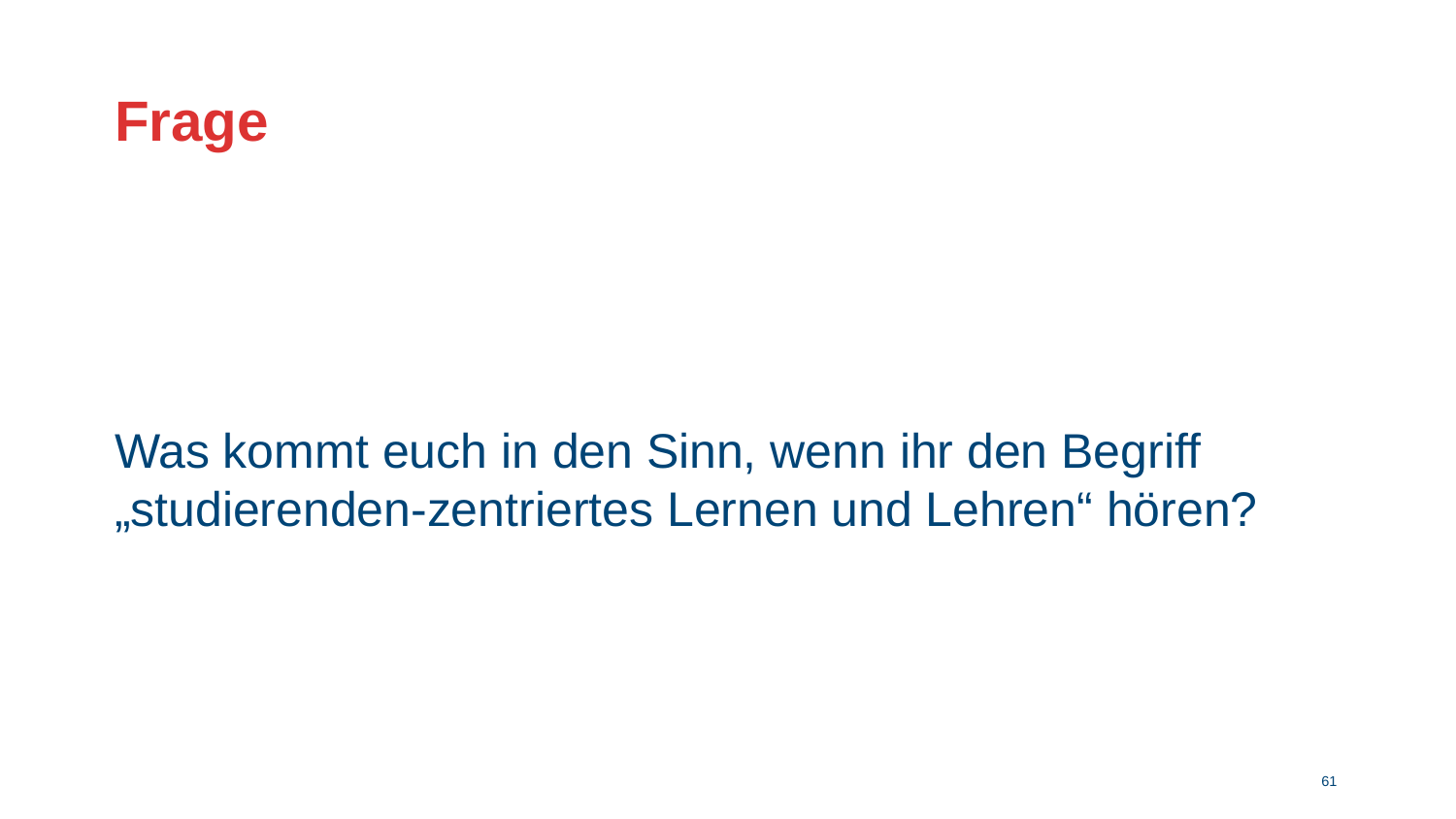

# Frage
Was kommt euch in den Sinn, wenn ihr den Begriff „studierenden-zentriertes Lernen und Lehren“ hören?
61